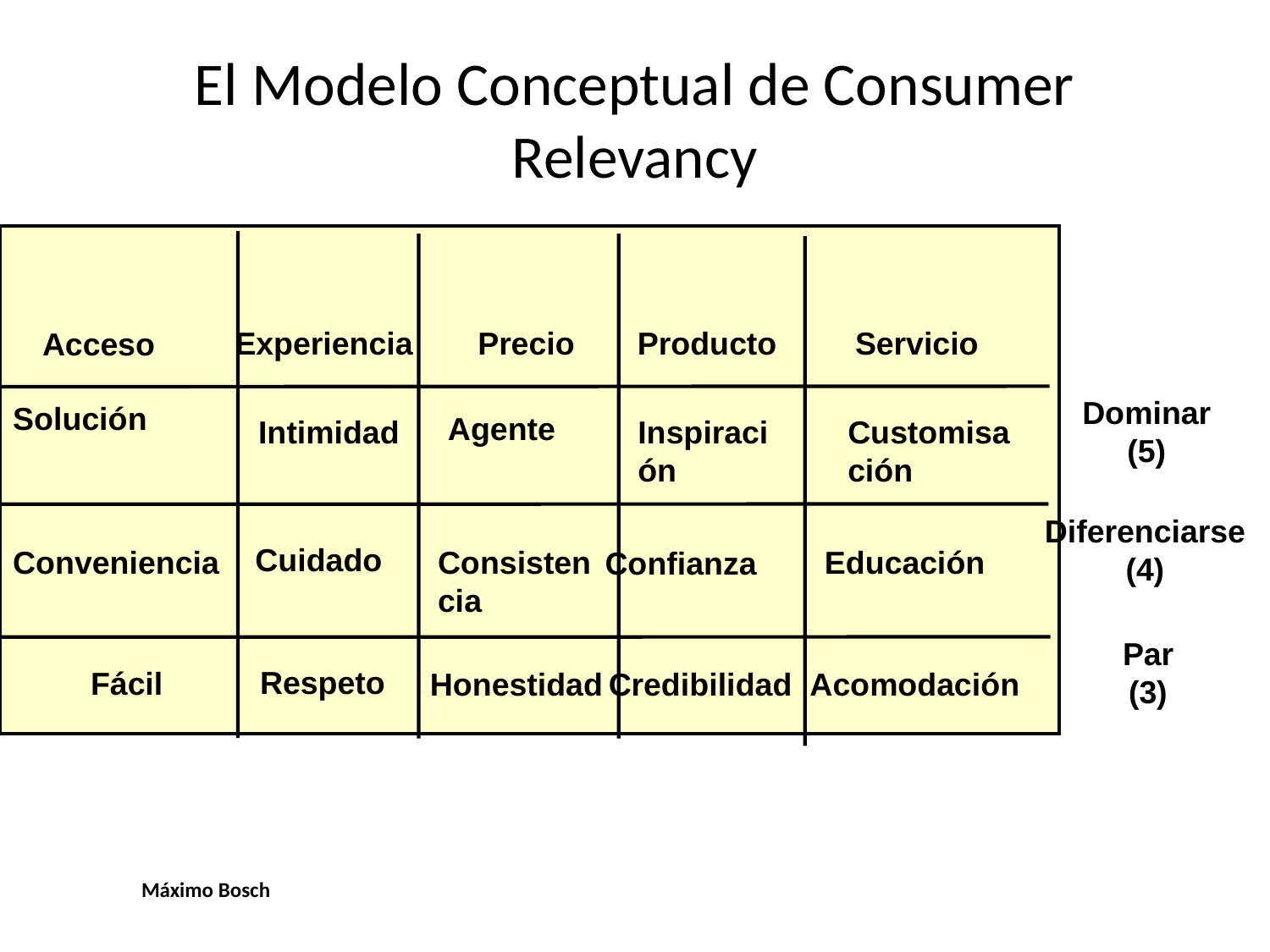

# El Modelo Conceptual de Consumer Relevancy

Experiencia
Precio
Producto
Servicio
Acceso
Dominar
(5)
Solución
Agente
Intimidad
Inspiración
Customisación

Diferenciarse
(4)
Cuidado
Conveniencia
Consistencia
Educación
Confianza
Par
(3)

Respeto
Fácil
   Acomodación
Honestidad
 Credibilidad

Máximo Bosch